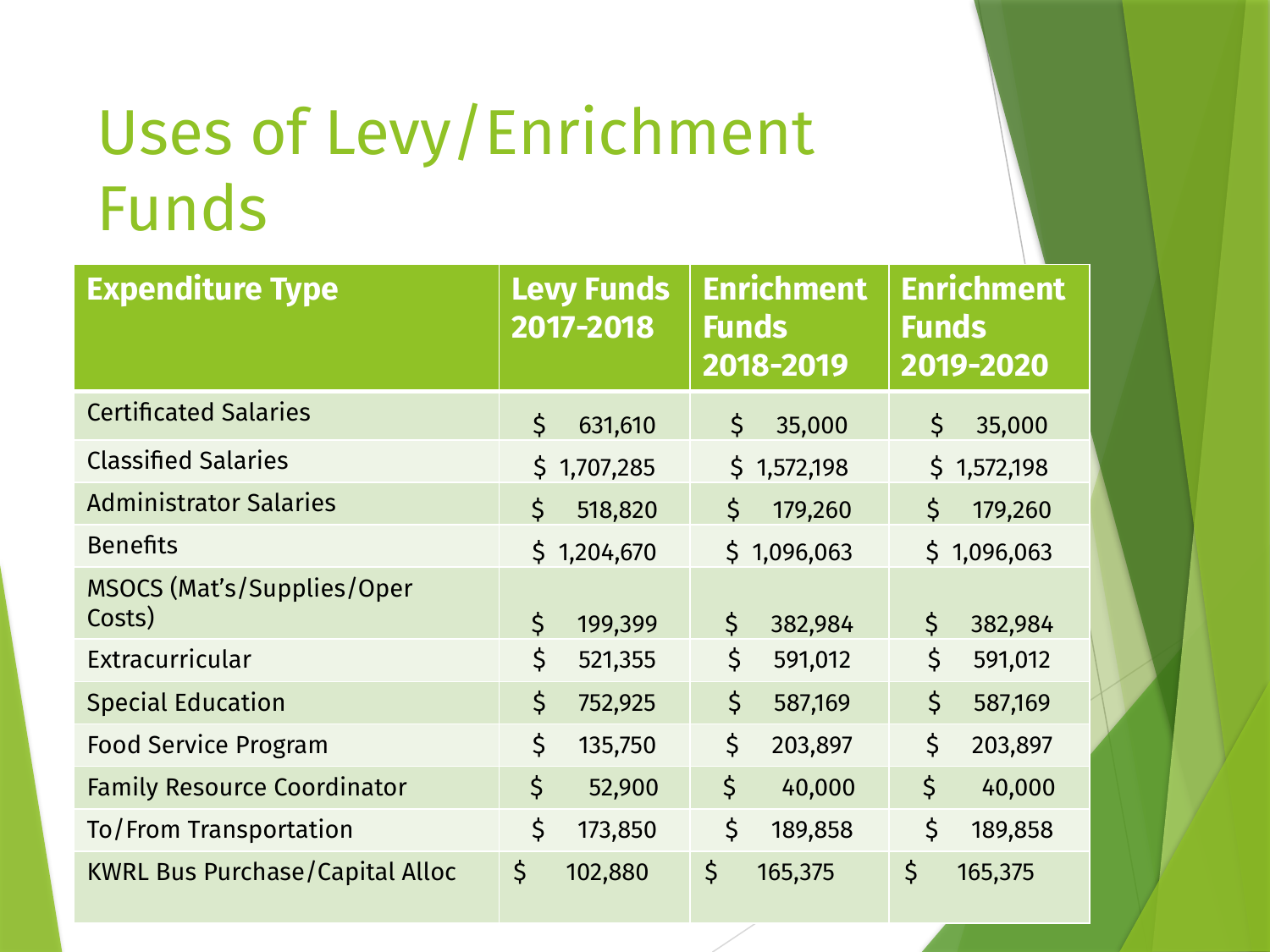

# Uses of Levy/Enrichment Funds
| Expenditure Type | Levy Funds 2017-2018 | Enrichment Funds 2018-2019 | Enrichment Funds 2019-2020 |
| --- | --- | --- | --- |
| Certificated Salaries | $ 631,610 | $ 35,000 | $ 35,000 |
| Classified Salaries | $ 1,707,285 | $ 1,572,198 | $ 1,572,198 |
| Administrator Salaries | $ 518,820 | $ 179,260 | $ 179,260 |
| Benefits | $ 1,204,670 | $ 1,096,063 | $ 1,096,063 |
| MSOCS (Mat’s/Supplies/Oper Costs) | $ 199,399 | $ 382,984 | $ 382,984 |
| Extracurricular | $ 521,355 | $ 591,012 | $ 591,012 |
| Special Education | $ 752,925 | $ 587,169 | $ 587,169 |
| Food Service Program | $ 135,750 | $ 203,897 | $ 203,897 |
| Family Resource Coordinator | $ 52,900 | $ 40,000 | $ 40,000 |
| To/From Transportation | $ 173,850 | $ 189,858 | $ 189,858 |
| KWRL Bus Purchase/Capital Alloc | $ 102,880 | $ 165,375 | $ 165,375 |